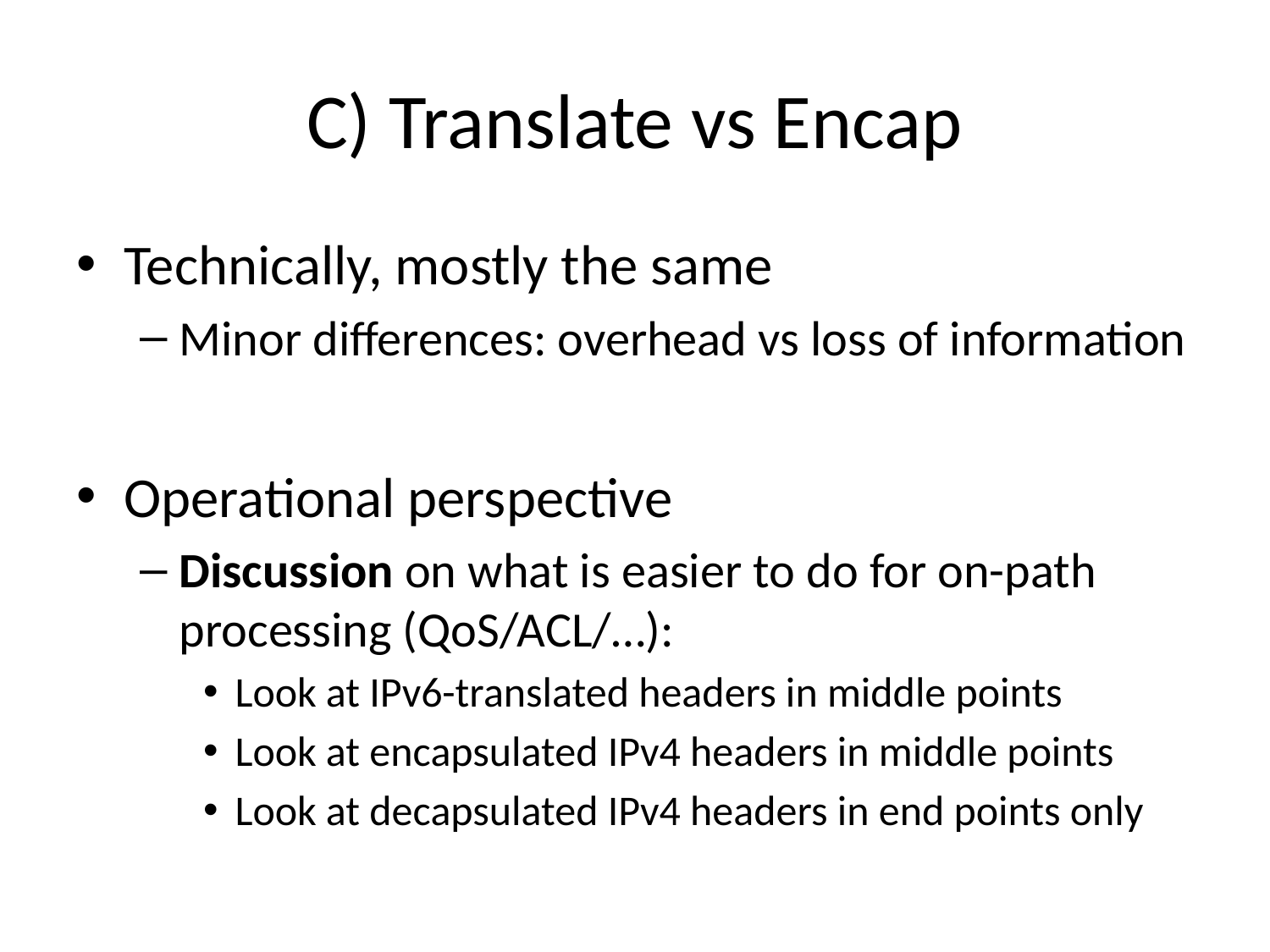

# C) Translate vs Encap
Technically, mostly the same
Minor differences: overhead vs loss of information

Operational perspective
Discussion on what is easier to do for on-path processing (QoS/ACL/…):
Look at IPv6-translated headers in middle points
Look at encapsulated IPv4 headers in middle points
Look at decapsulated IPv4 headers in end points only